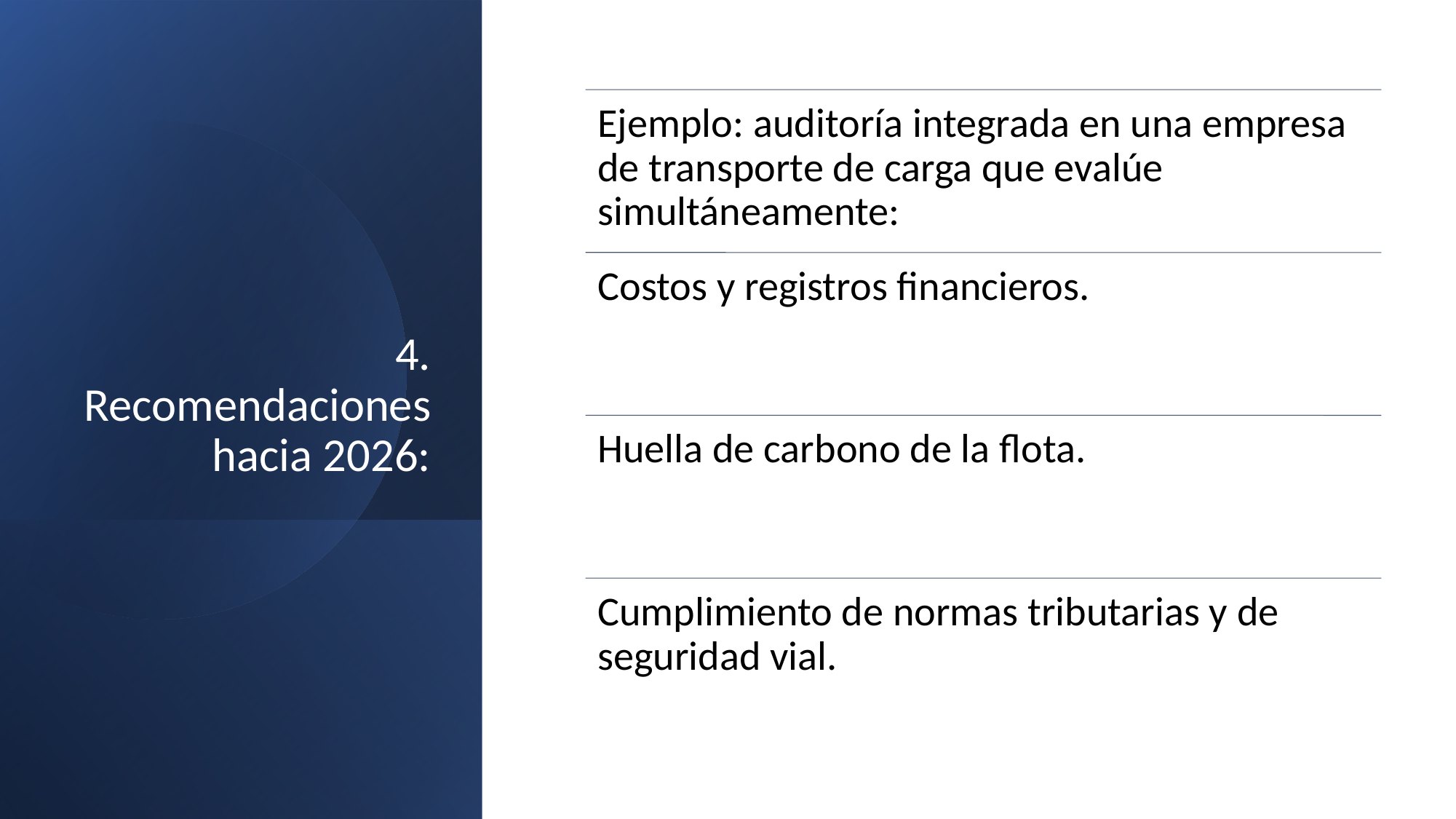

Ejemplo: auditoría integrada en una empresa de transporte de carga que evalúe simultáneamente:
Costos y registros financieros.
Huella de carbono de la flota.
Cumplimiento de normas tributarias y de seguridad vial.

# 4. Recomendaciones hacia 2026: